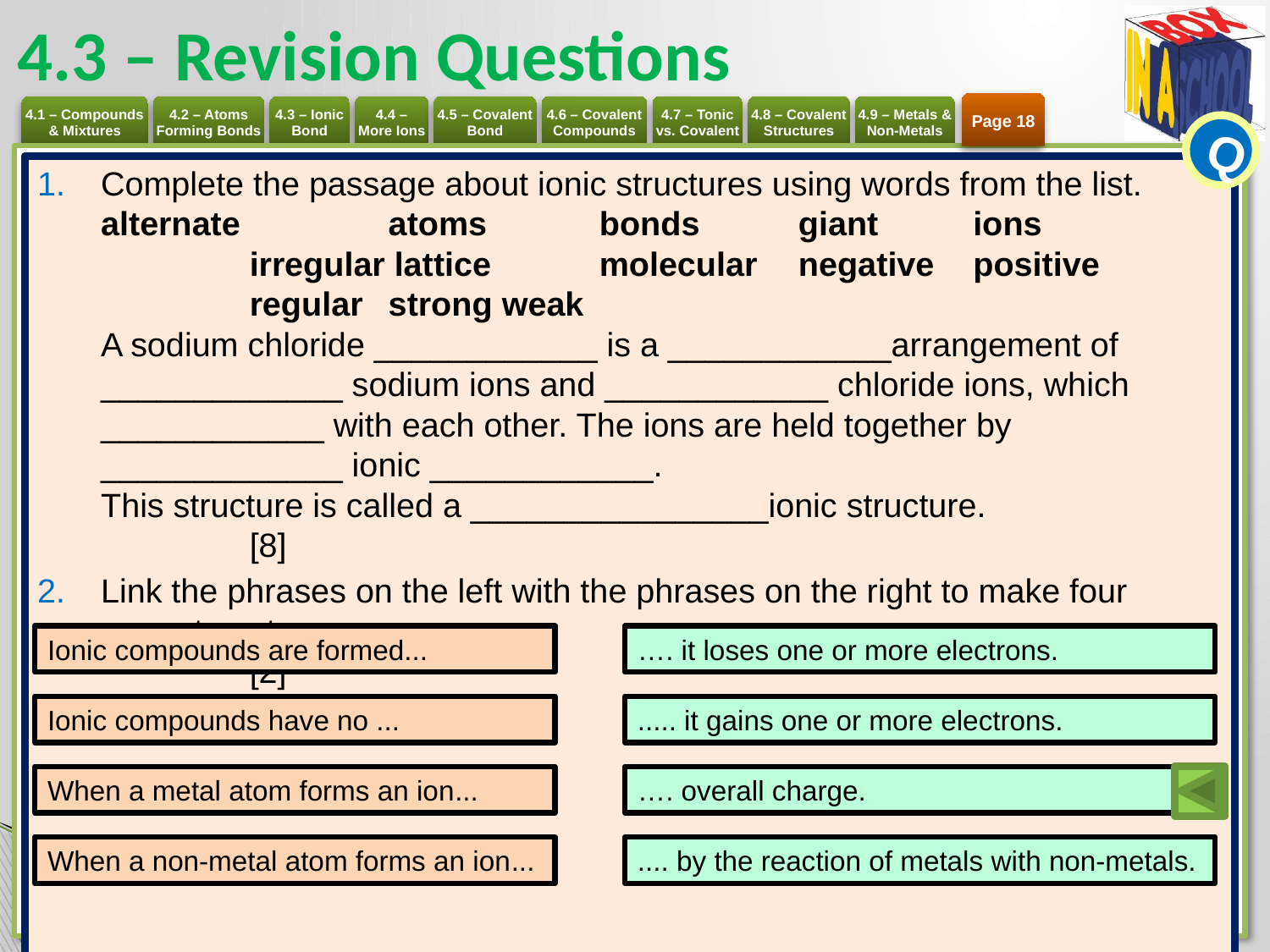

# 4.3 – Revision Questions
Page 18
Q
Complete the passage about ionic structures using words from the list.
alternate 	atoms 	bonds 	giant 	ions 	irregular lattice 	molecular 	negative 	positive 	regular 	strong weak
A sodium chloride ____________ is a ____________arrangement of _____________ sodium ions and ____________ chloride ions, which ____________ with each other. The ions are held together by _____________ ionic ____________.
This structure is called a ________________ionic structure. 	[8]
Link the phrases on the left with the phrases on the right to make four correct sentences.	[2]
Ionic compounds are formed...
…. it loses one or more electrons.
Ionic compounds have no ...
..... it gains one or more electrons.

When a metal atom forms an ion...
…. overall charge.
When a non-metal atom forms an ion...
.... by the reaction of metals with non-metals.